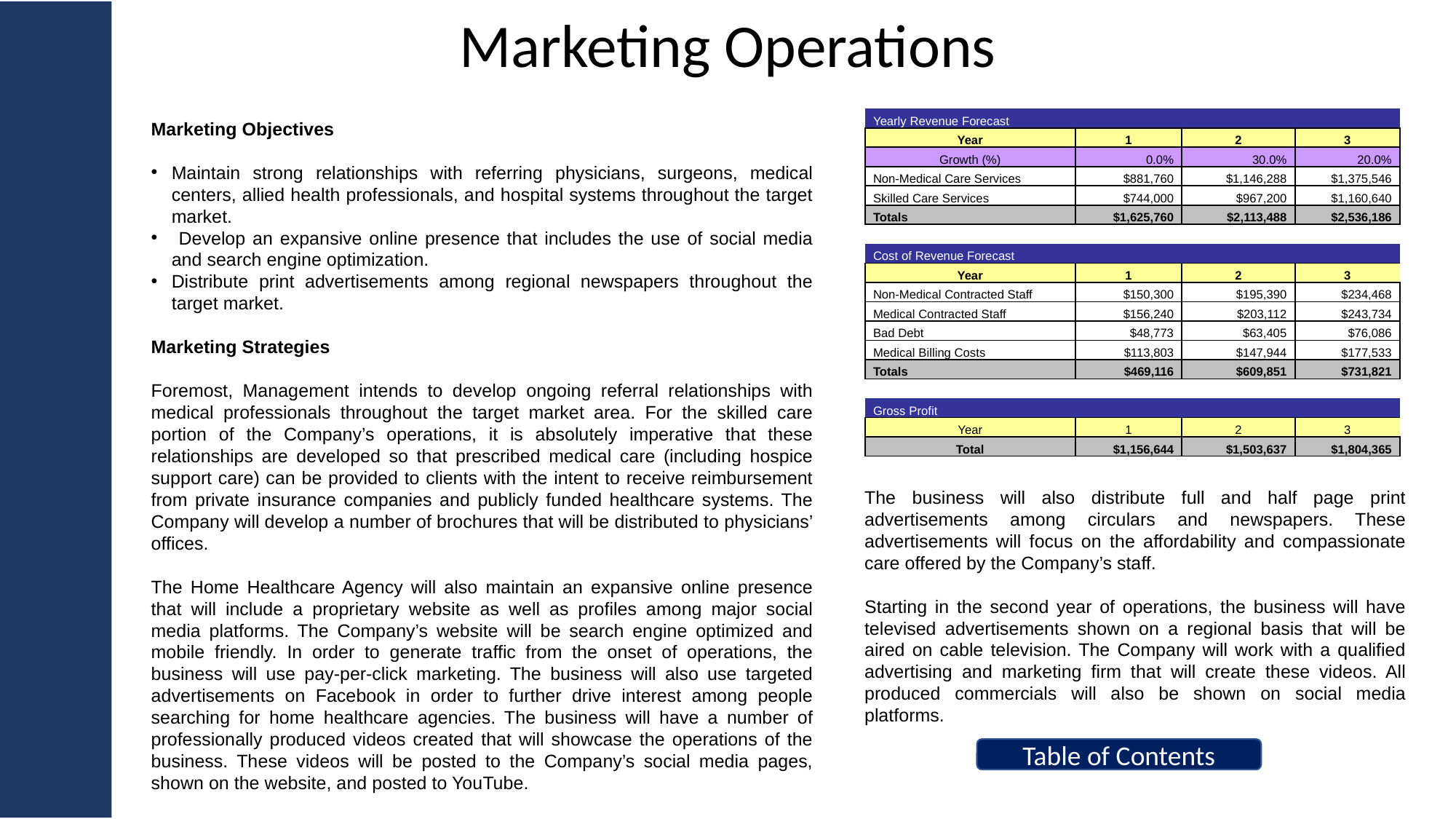

# Marketing Operations

| Yearly Revenue Forecast |  |  |  |
| --- | --- | --- | --- |
| Year | 1 | 2 | 3 |
| Growth (%) | 0.0% | 30.0% | 20.0% |
| Non-Medical Care Services | $881,760 | $1,146,288 | $1,375,546 |
| Skilled Care Services | $744,000 | $967,200 | $1,160,640 |
| Totals | $1,625,760 | $2,113,488 | $2,536,186 |
|  |  |  |  |
| Cost of Revenue Forecast |  |  |  |
| Year | 1 | 2 | 3 |
| Non-Medical Contracted Staff | $150,300 | $195,390 | $234,468 |
| Medical Contracted Staff | $156,240 | $203,112 | $243,734 |
| Bad Debt | $48,773 | $63,405 | $76,086 |
| Medical Billing Costs | $113,803 | $147,944 | $177,533 |
| Totals | $469,116 | $609,851 | $731,821 |
|  |  |  |  |
| Gross Profit |  |  |  |
| Year | 1 | 2 | 3 |
| Total | $1,156,644 | $1,503,637 | $1,804,365 |
Marketing Objectives

Maintain strong relationships with referring physicians, surgeons, medical centers, allied health professionals, and hospital systems throughout the target market.
 Develop an expansive online presence that includes the use of social media and search engine optimization.
Distribute print advertisements among regional newspapers throughout the target market.

Marketing Strategies

Foremost, Management intends to develop ongoing referral relationships with medical professionals throughout the target market area. For the skilled care portion of the Company’s operations, it is absolutely imperative that these relationships are developed so that prescribed medical care (including hospice support care) can be provided to clients with the intent to receive reimbursement from private insurance companies and publicly funded healthcare systems. The Company will develop a number of brochures that will be distributed to physicians’ offices.

The Home Healthcare Agency will also maintain an expansive online presence that will include a proprietary website as well as profiles among major social media platforms. The Company’s website will be search engine optimized and mobile friendly. In order to generate traffic from the onset of operations, the business will use pay-per-click marketing. The business will also use targeted advertisements on Facebook in order to further drive interest among people searching for home healthcare agencies. The business will have a number of professionally produced videos created that will showcase the operations of the business. These videos will be posted to the Company’s social media pages, shown on the website, and posted to YouTube.

The business will also distribute full and half page print advertisements among circulars and newspapers. These advertisements will focus on the affordability and compassionate care offered by the Company’s staff.

Starting in the second year of operations, the business will have televised advertisements shown on a regional basis that will be aired on cable television. The Company will work with a qualified advertising and marketing firm that will create these videos. All produced commercials will also be shown on social media platforms.

Table of Contents